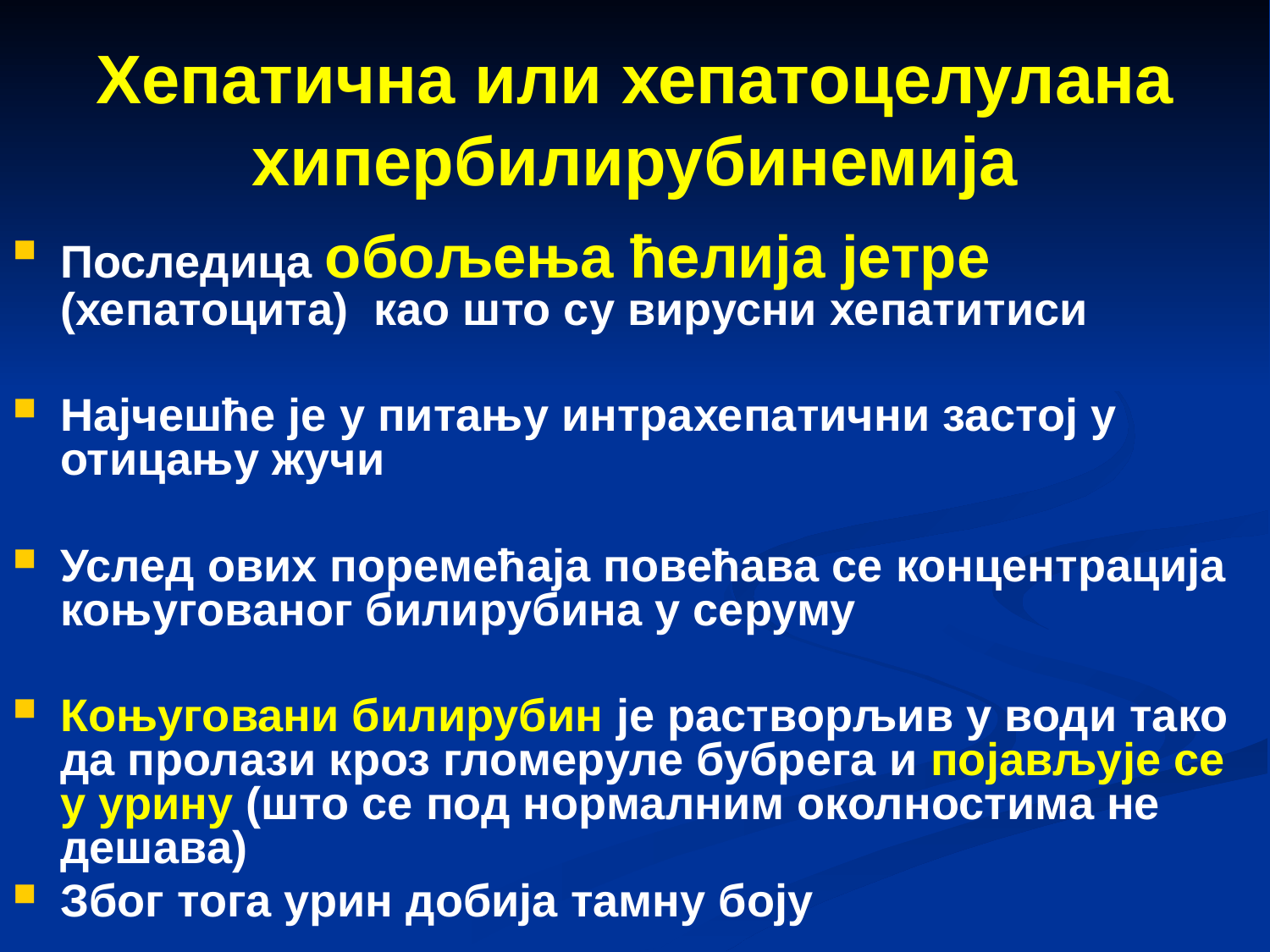

# Хепатична или хепатоцелулана хипербилирубинемија
Последица обољења ћелија јетре (хепатоцита)  као што су вирусни хепатитиси

Најчешће је у питању интрахепатични застој у отицању жучи

Услед ових поремећаја повећава се концентрација коњугованог билирубина у серуму

Коњуговани билирубин је растворљив у води тако да пролази кроз гломеруле бубрега и појављује се у урину (што се под нормалним околностима не дешава)
Због тога урин добија тамну боју